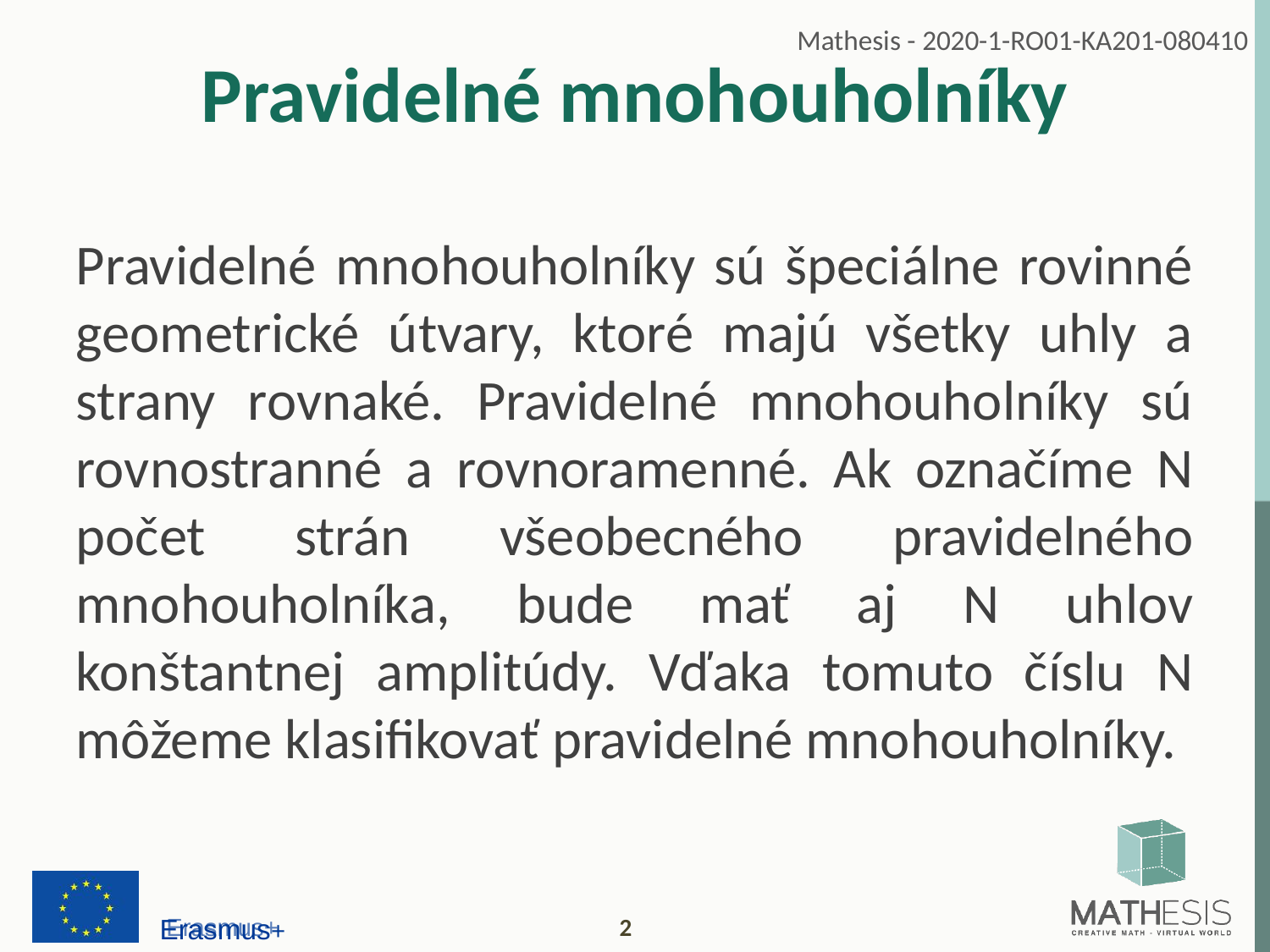

# Pravidelné mnohouholníky
Pravidelné mnohouholníky sú špeciálne rovinné geometrické útvary, ktoré majú všetky uhly a strany rovnaké. Pravidelné mnohouholníky sú rovnostranné a rovnoramenné. Ak označíme N počet strán všeobecného pravidelného mnohouholníka, bude mať aj N uhlov konštantnej amplitúdy. Vďaka tomuto číslu N môžeme klasifikovať pravidelné mnohouholníky.